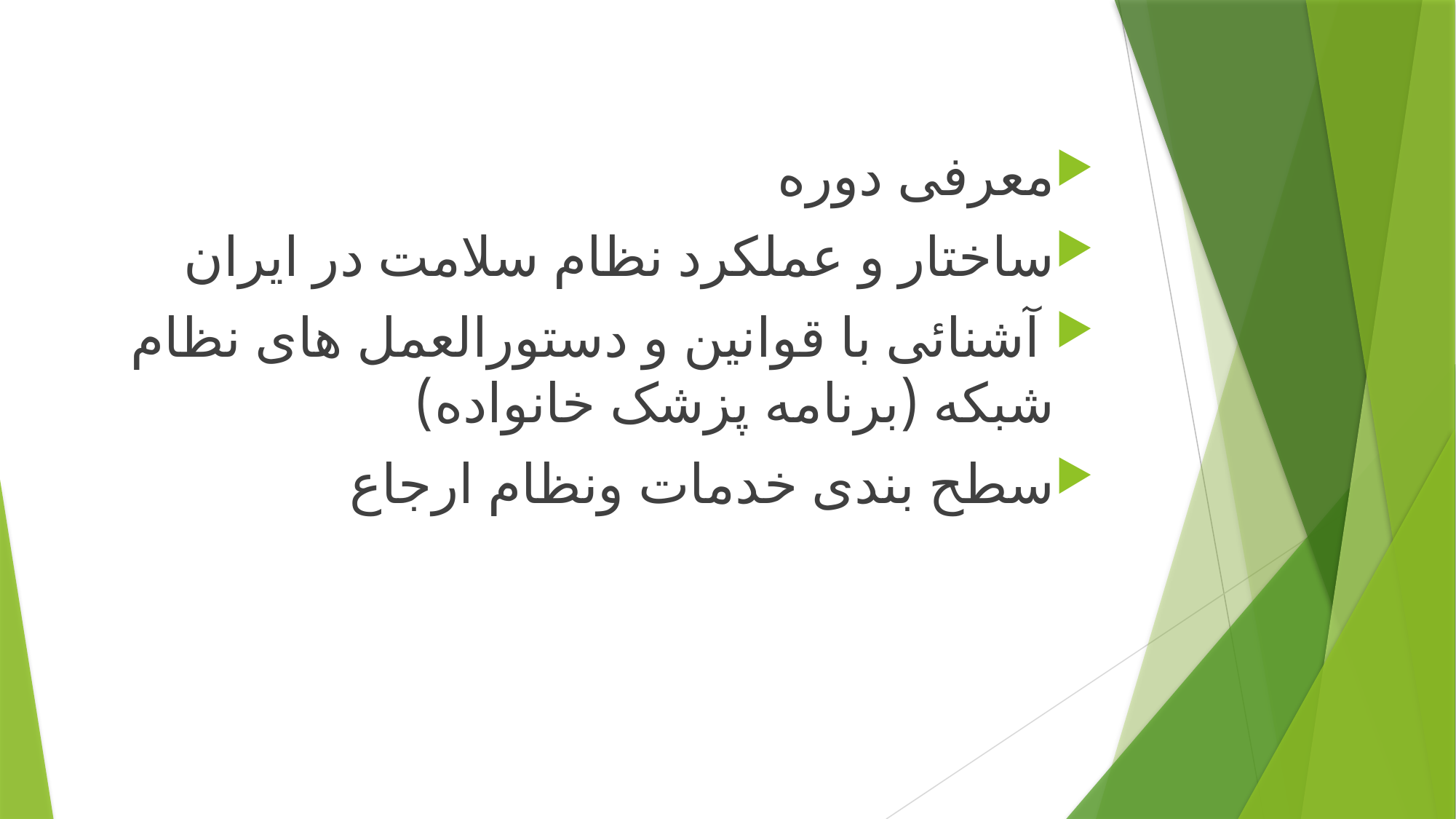

معرفی دوره
ساختار و عملکرد نظام سلامت در ایران
 آشنائی با قوانین و دستورالعمل های نظام شبکه (برنامه پزشک خانواده)
سطح بندی خدمات ونظام ارجاع